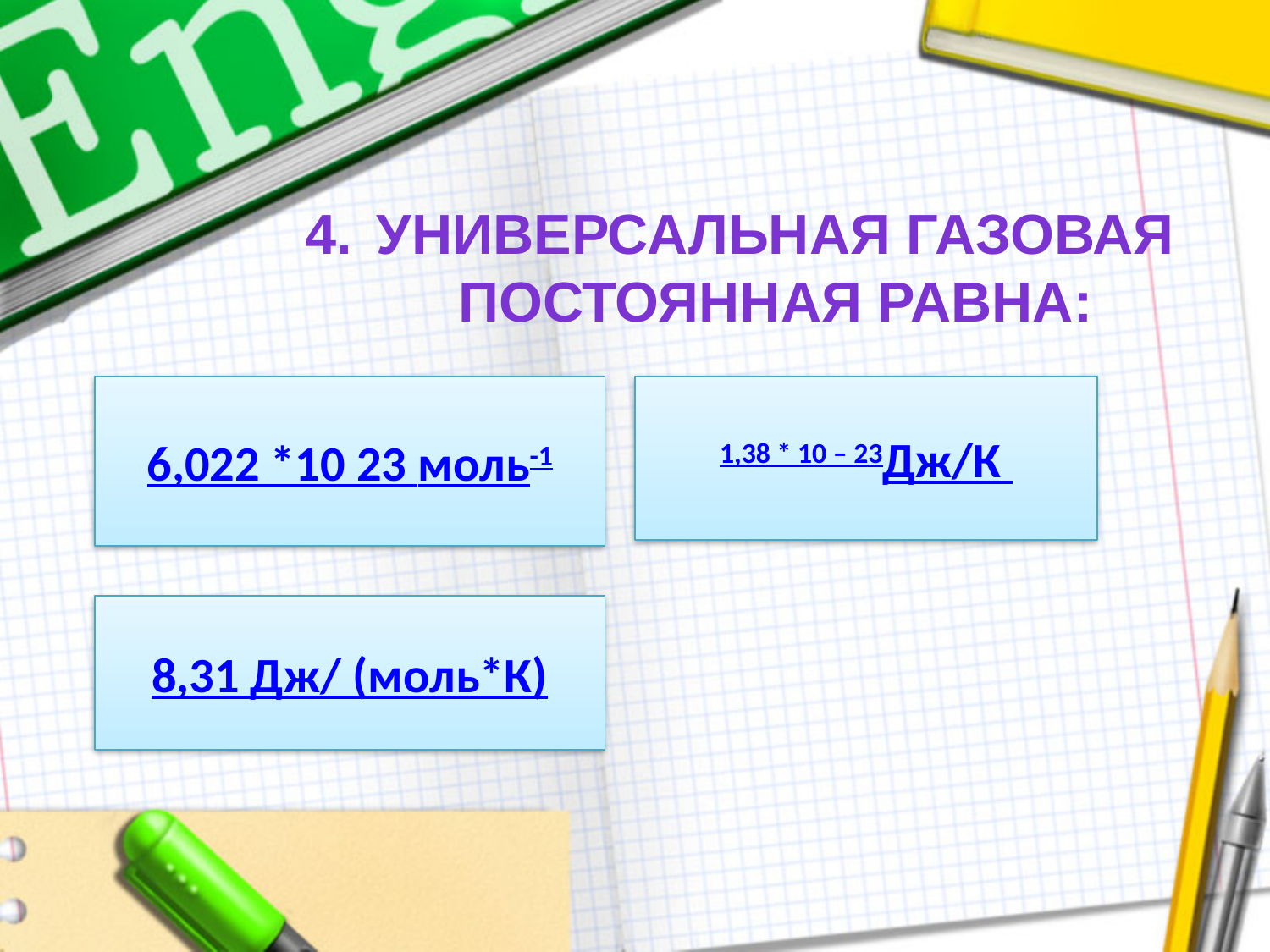

# Универсальная газовая постоянная равна:
6,022 *10 23 моль-1
1,38 * 10 – 23Дж/К
8,31 Дж/ (моль*К)